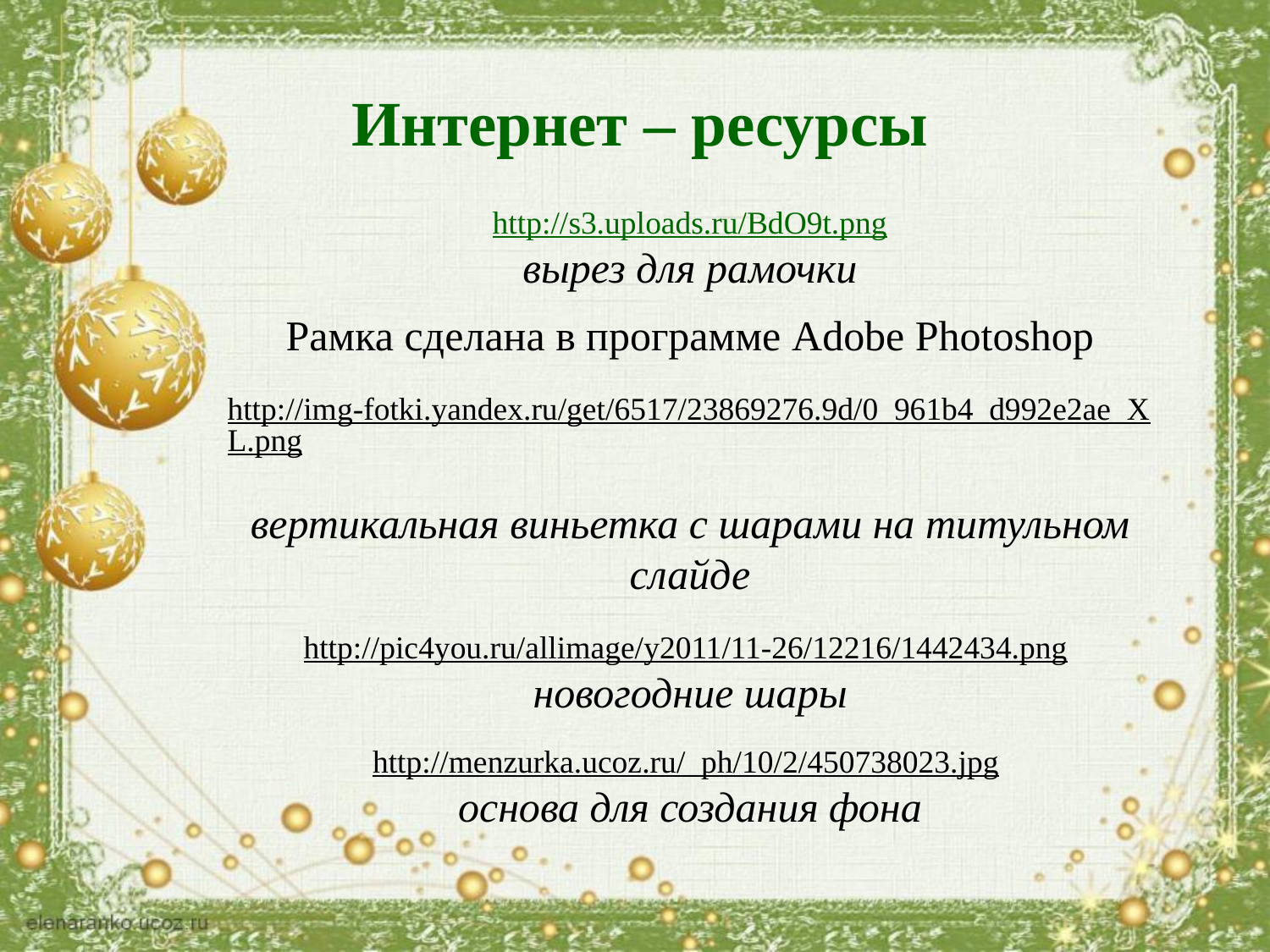

Интернет – ресурсы
http://s3.uploads.ru/BdO9t.png
вырез для рамочки

Рамка сделана в программе Adobe Photoshop

http://img-fotki.yandex.ru/get/6517/23869276.9d/0_961b4_d992e2ae_XL.png
вертикальная виньетка с шарами на титульном слайде

http://pic4you.ru/allimage/y2011/11-26/12216/1442434.png
новогодние шары

http://menzurka.ucoz.ru/_ph/10/2/450738023.jpg
основа для создания фона